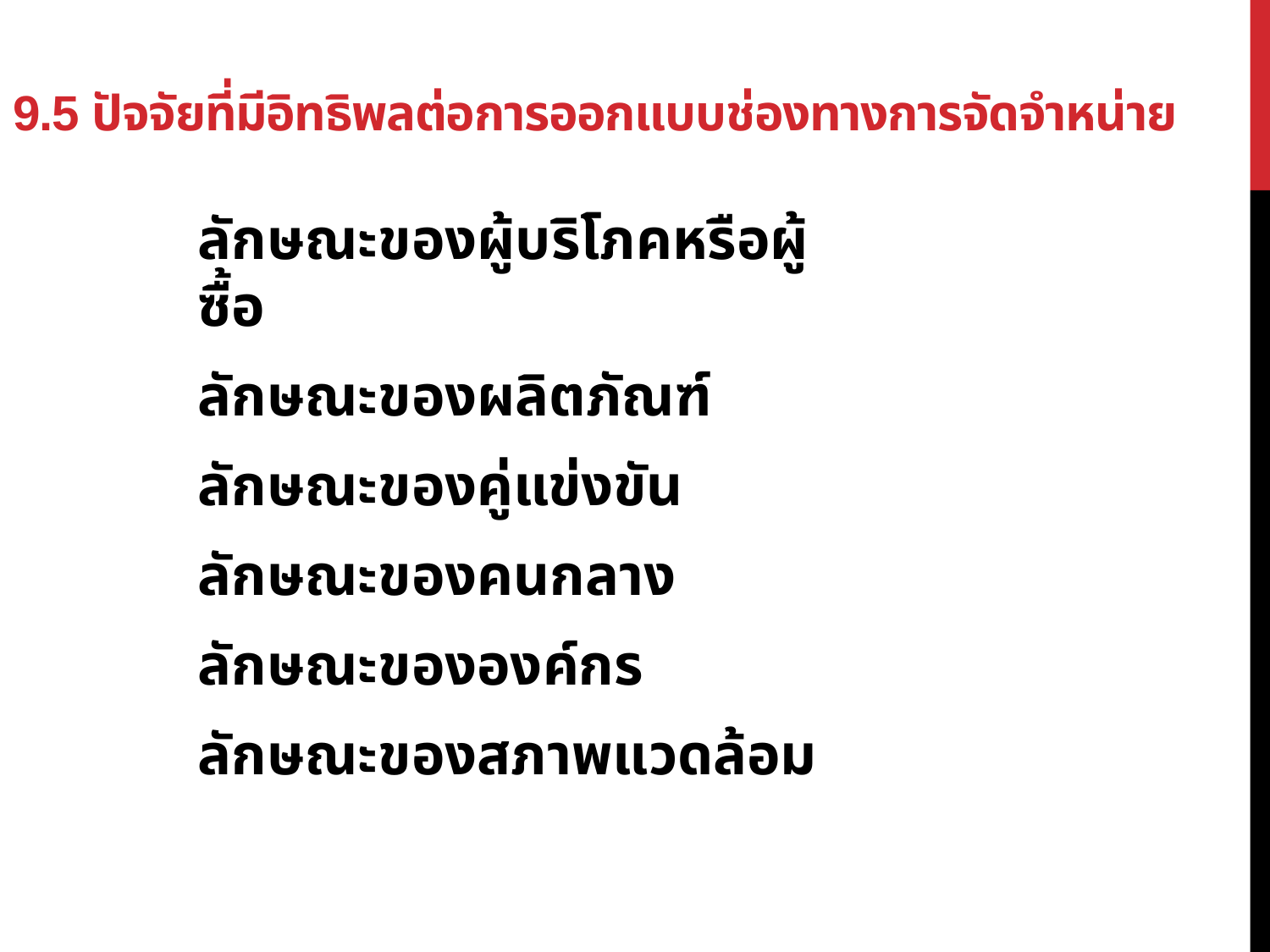

# 9.5 ปัจจัยที่มีอิทธิพลต่อการออกแบบช่องทางการจัดจำหน่าย
ลักษณะของผู้บริโภคหรือผู้ซื้อ
ลักษณะของผลิตภัณฑ์
ลักษณะของคู่แข่งขัน
ลักษณะของคนกลาง
ลักษณะขององค์กร
ลักษณะของสภาพแวดล้อม